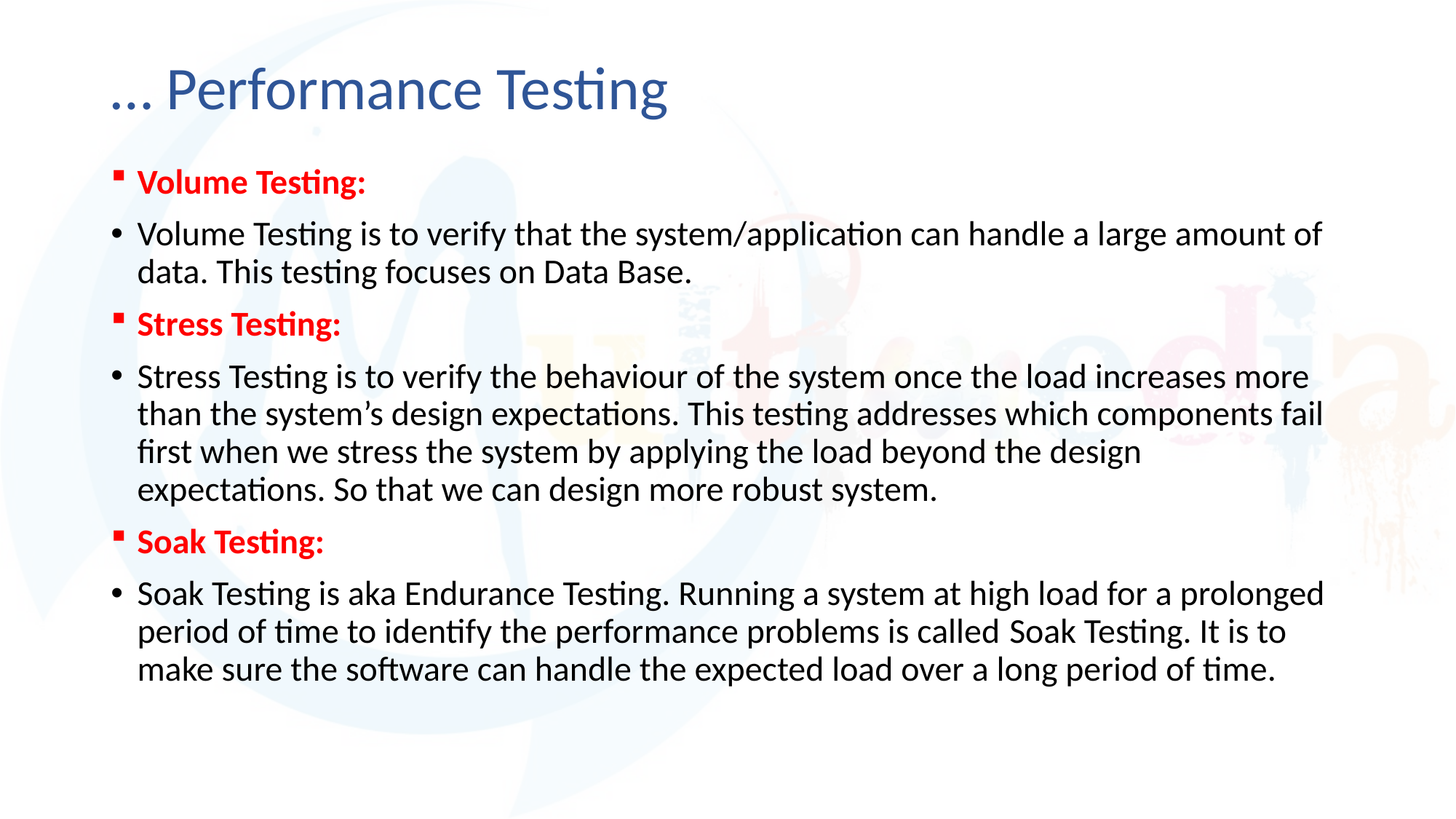

# … Performance Testing
Volume Testing:
Volume Testing is to verify that the system/application can handle a large amount of data. This testing focuses on Data Base.
Stress Testing:
Stress Testing is to verify the behaviour of the system once the load increases more than the system’s design expectations. This testing addresses which components fail first when we stress the system by applying the load beyond the design expectations. So that we can design more robust system.
Soak Testing:
Soak Testing is aka Endurance Testing. Running a system at high load for a prolonged period of time to identify the performance problems is called Soak Testing. It is to make sure the software can handle the expected load over a long period of time.